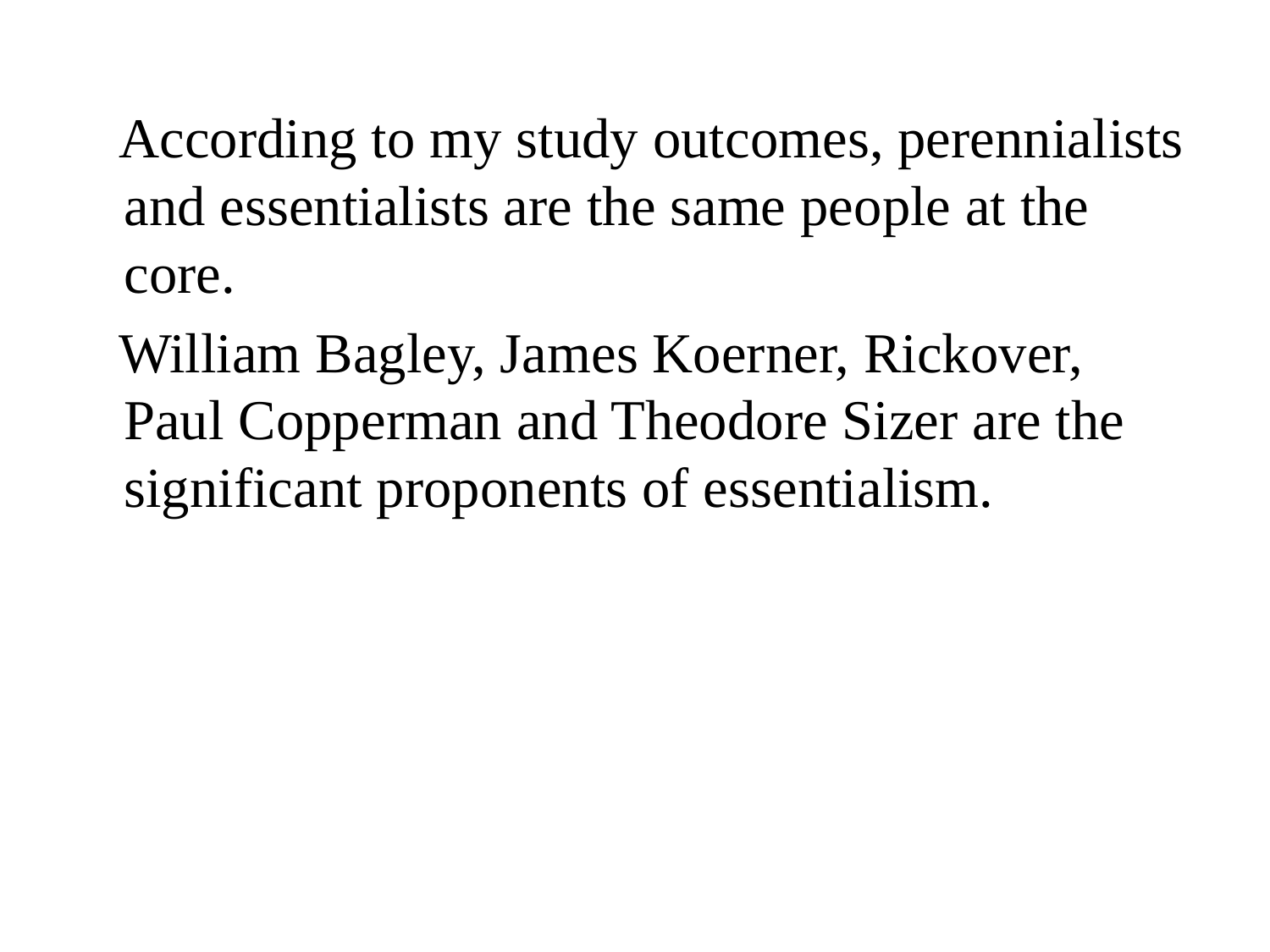

#
   According to my study outcomes, perennialists and essentialists are the same people at the core.
   William Bagley, James Koerner, Rickover, Paul Copperman and Theodore Sizer are the significant proponents of essentialism.